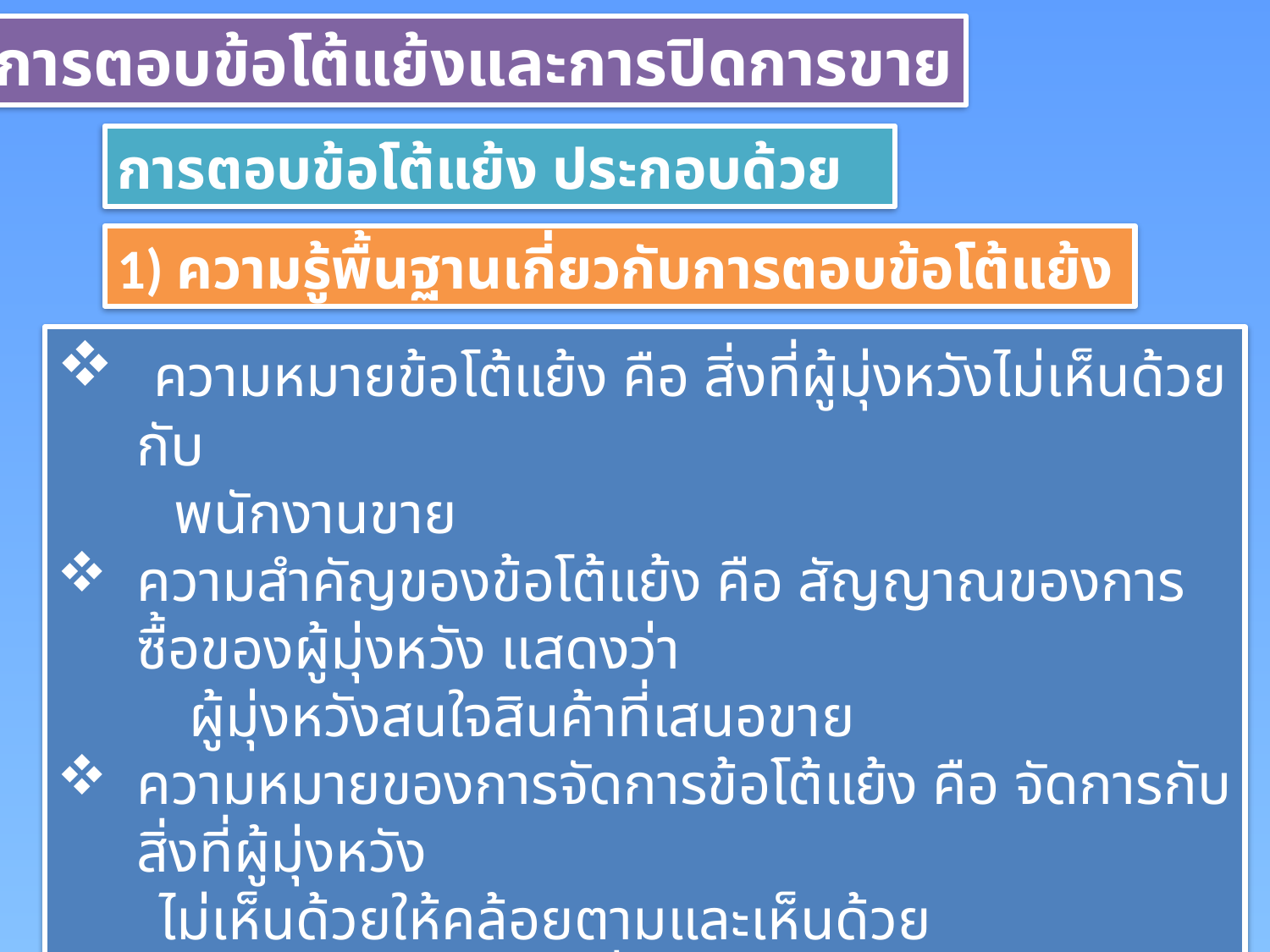

การตอบข้อโต้แย้งและการปิดการขาย
การตอบข้อโต้แย้ง ประกอบด้วย
1) ความรู้พื้นฐานเกี่ยวกับการตอบข้อโต้แย้ง
 ความหมายข้อโต้แย้ง คือ สิ่งที่ผู้มุ่งหวังไม่เห็นด้วยกับ
        พนักงานขาย
ความสำคัญของข้อโต้แย้ง คือ สัญญาณของการซื้อของผู้มุ่งหวัง แสดงว่า
         ผู้มุ่งหวังสนใจสินค้าที่เสนอขาย
ความหมายของการจัดการข้อโต้แย้ง คือ จัดการกับสิ่งที่ผู้มุ่งหวัง
       ไม่เห็นด้วยให้คล้อยตามและเห็นด้วย
สาเหตุของข้อโต้แย้งเรื่องของราคา ไม่มีความต้องการ
ตัวผลิตภัณฑ์